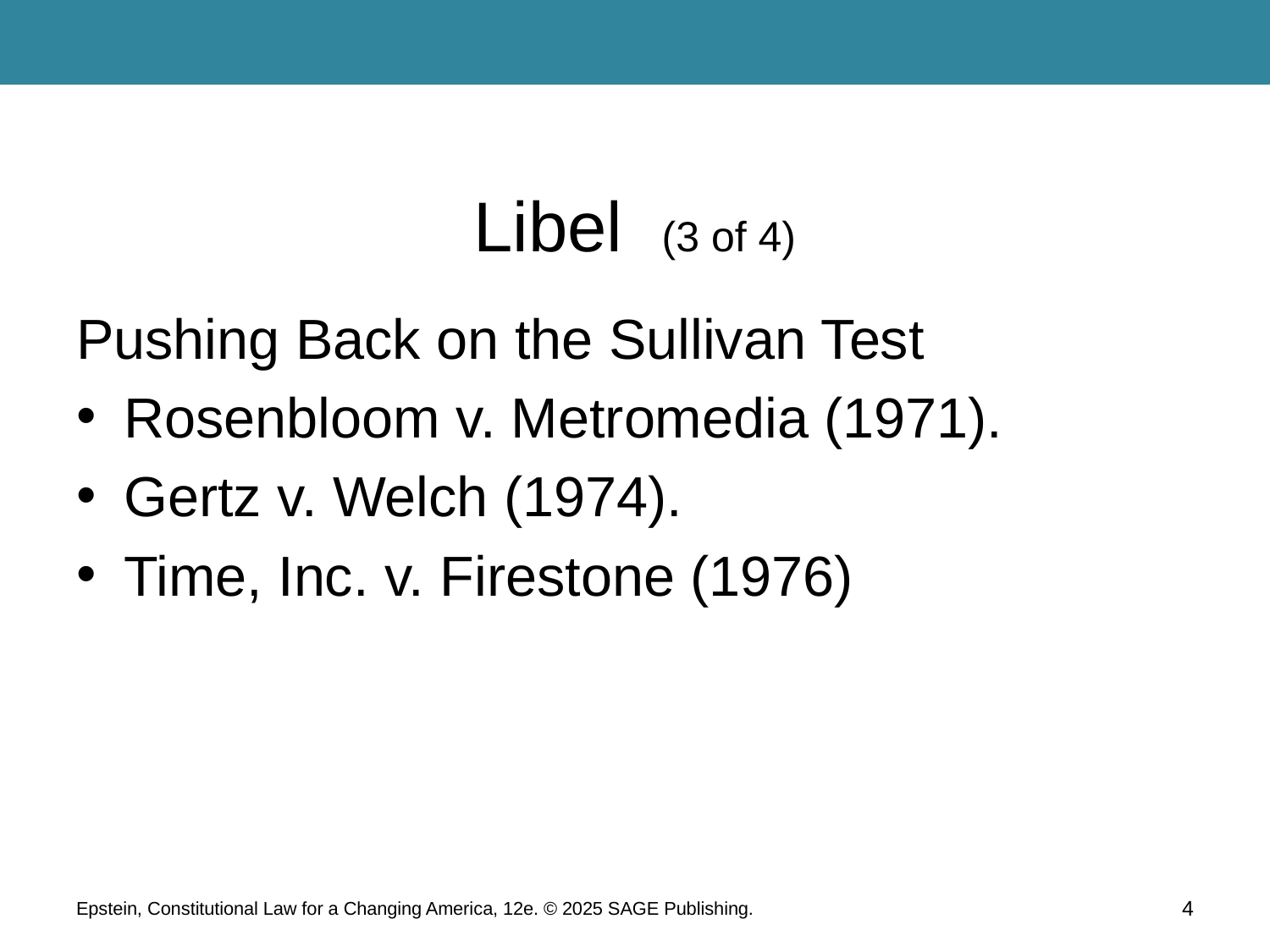

# Libel (3 of 4)
Pushing Back on the Sullivan Test
Rosenbloom v. Metromedia (1971).
Gertz v. Welch (1974).
Time, Inc. v. Firestone (1976)
Epstein, Constitutional Law for a Changing America, 12e. © 2025 SAGE Publishing.
4